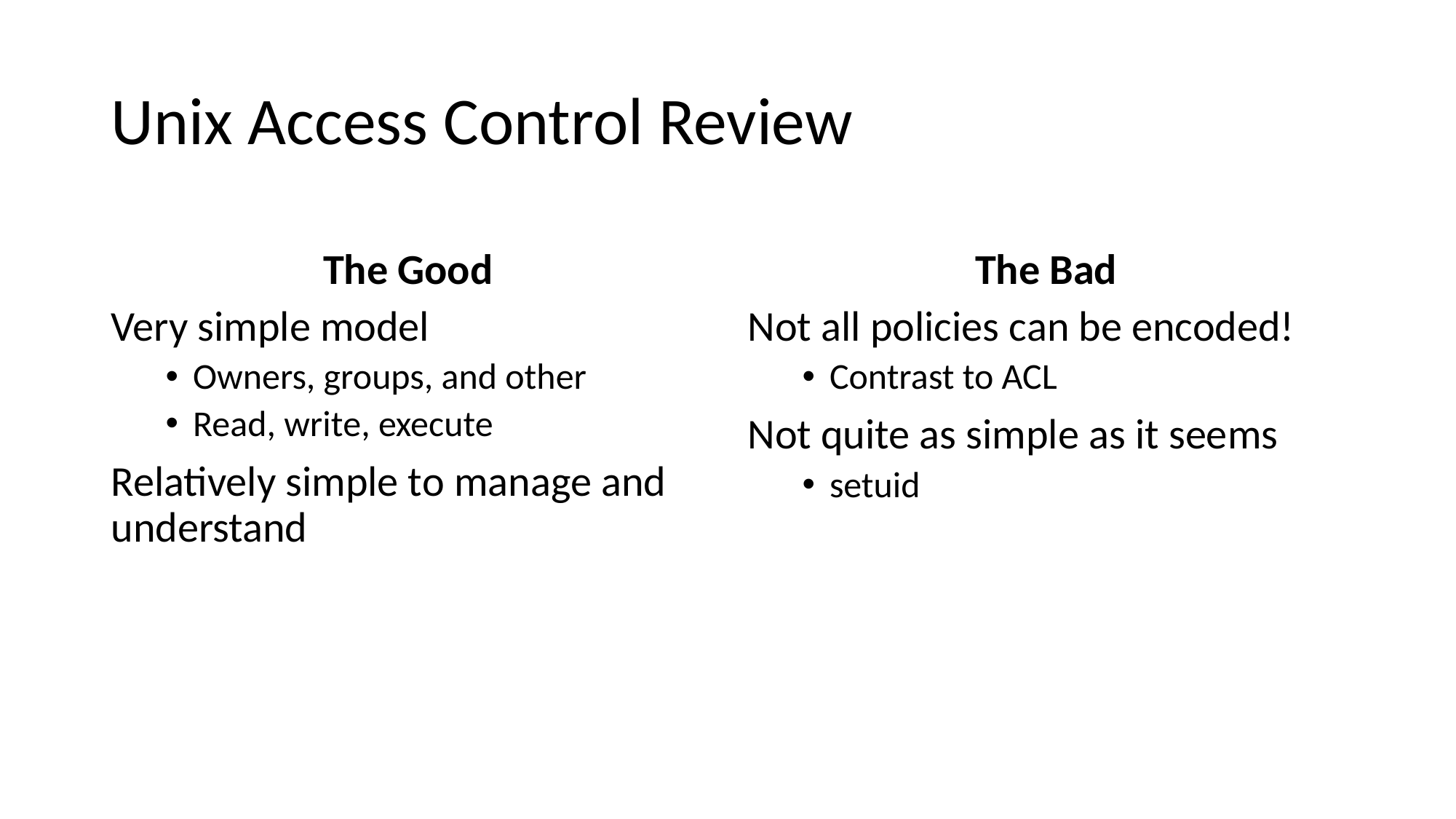

# Unix Access Control Review
The Good
The Bad
Very simple model
Owners, groups, and other
Read, write, execute
Relatively simple to manage and understand
Not all policies can be encoded!
Contrast to ACL
Not quite as simple as it seems
setuid